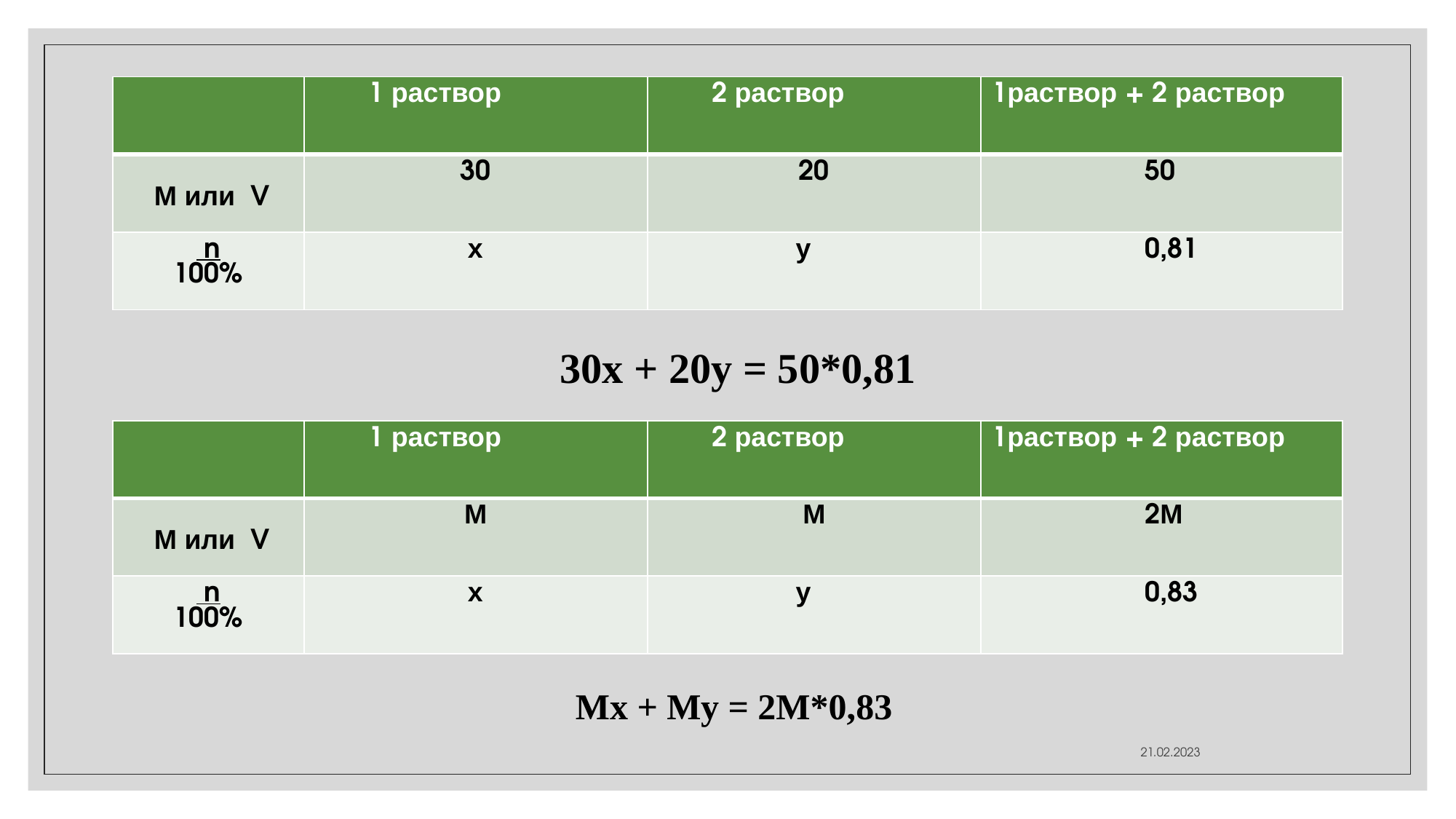

|  | 1 раствор | 2 раствор | 1раствор + 2 раствор |
| --- | --- | --- | --- |
| М или V | 30 | 20 | 50 |
| n 100% | х | у | 0,81 |
#
30х + 20у = 50*0,81
|  | 1 раствор | 2 раствор | 1раствор + 2 раствор |
| --- | --- | --- | --- |
| М или V | М | М | 2М |
| n 100% | х | у | 0,83 |
Мх + Му = 2М*0,83
21.02.2023